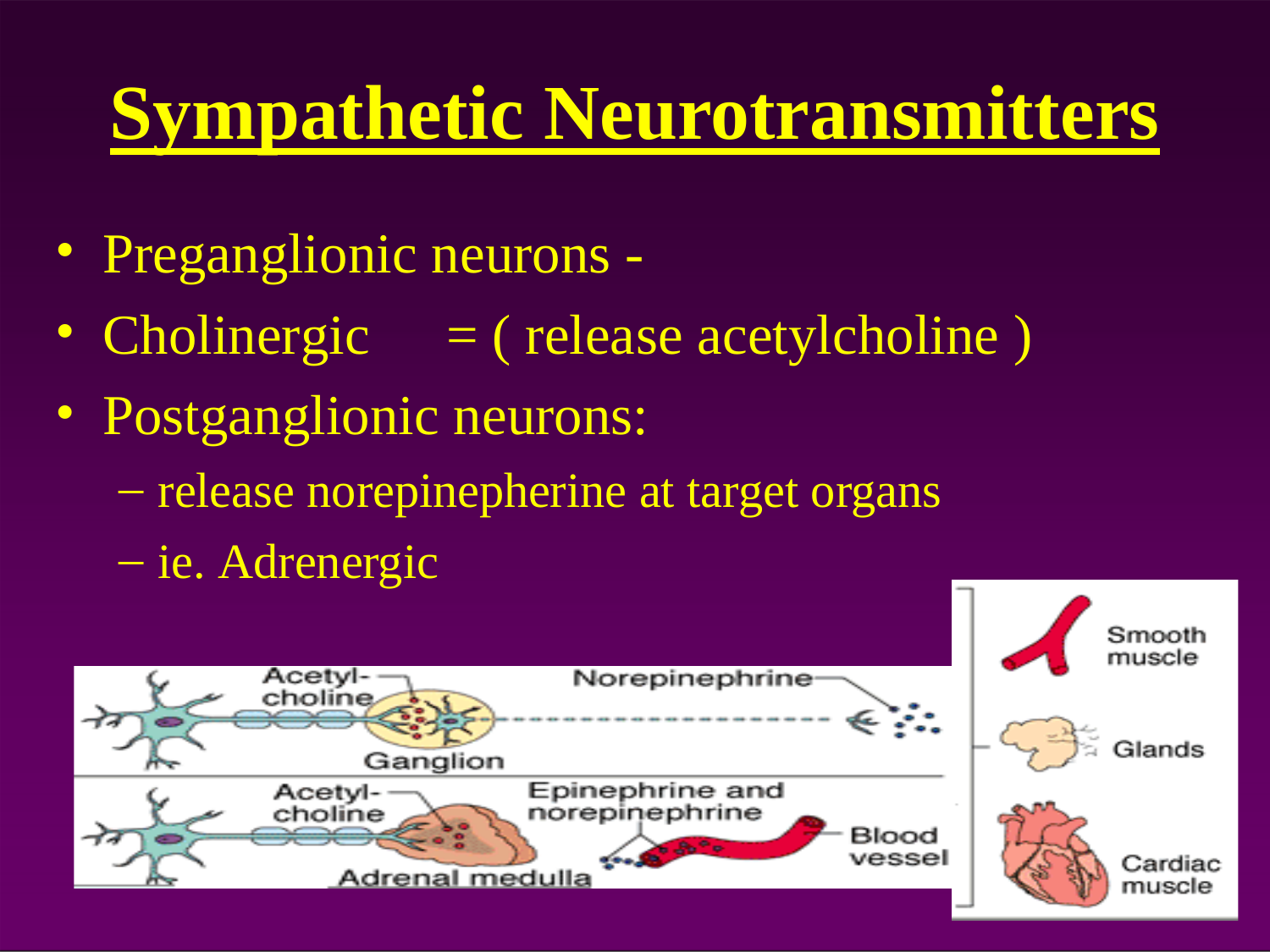

# Sympathetic Neurotransmitters

Preganglionic neurons -
Cholinergic	= ( release acetylcholine )
Postganglionic neurons:
release norepinepherine at target organs
ie. Adrenergic